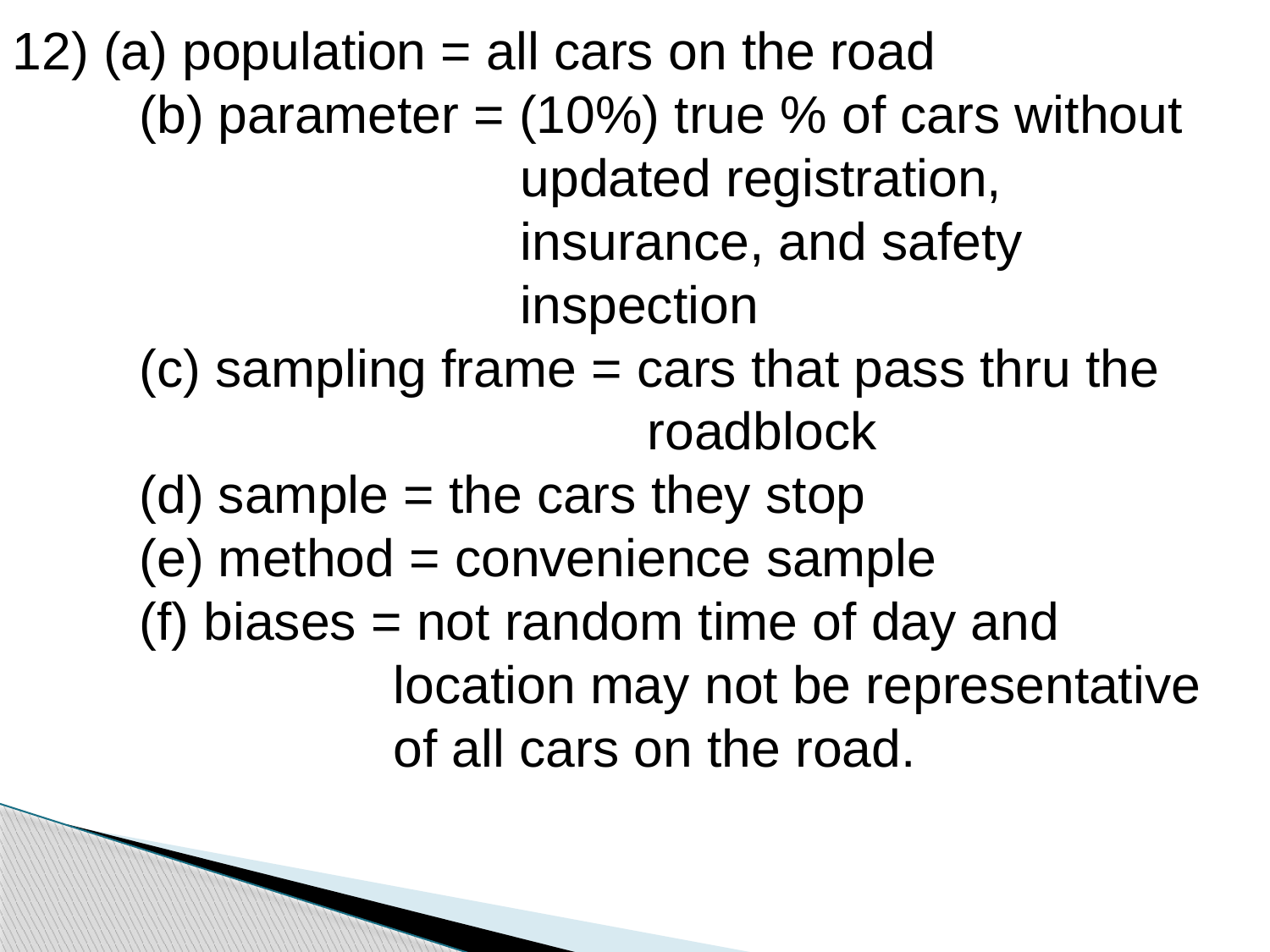

12) (a) population = all cars on the road
	(b) parameter = (10%) true % of cars without
				updated registration,
				insurance, and safety
				inspection
	(c) sampling frame = cars that pass thru the
					roadblock
	(d) sample = the cars they stop
	(e) method = convenience sample
	(f) biases = not random time of day and
			location may not be representative
			of all cars on the road.